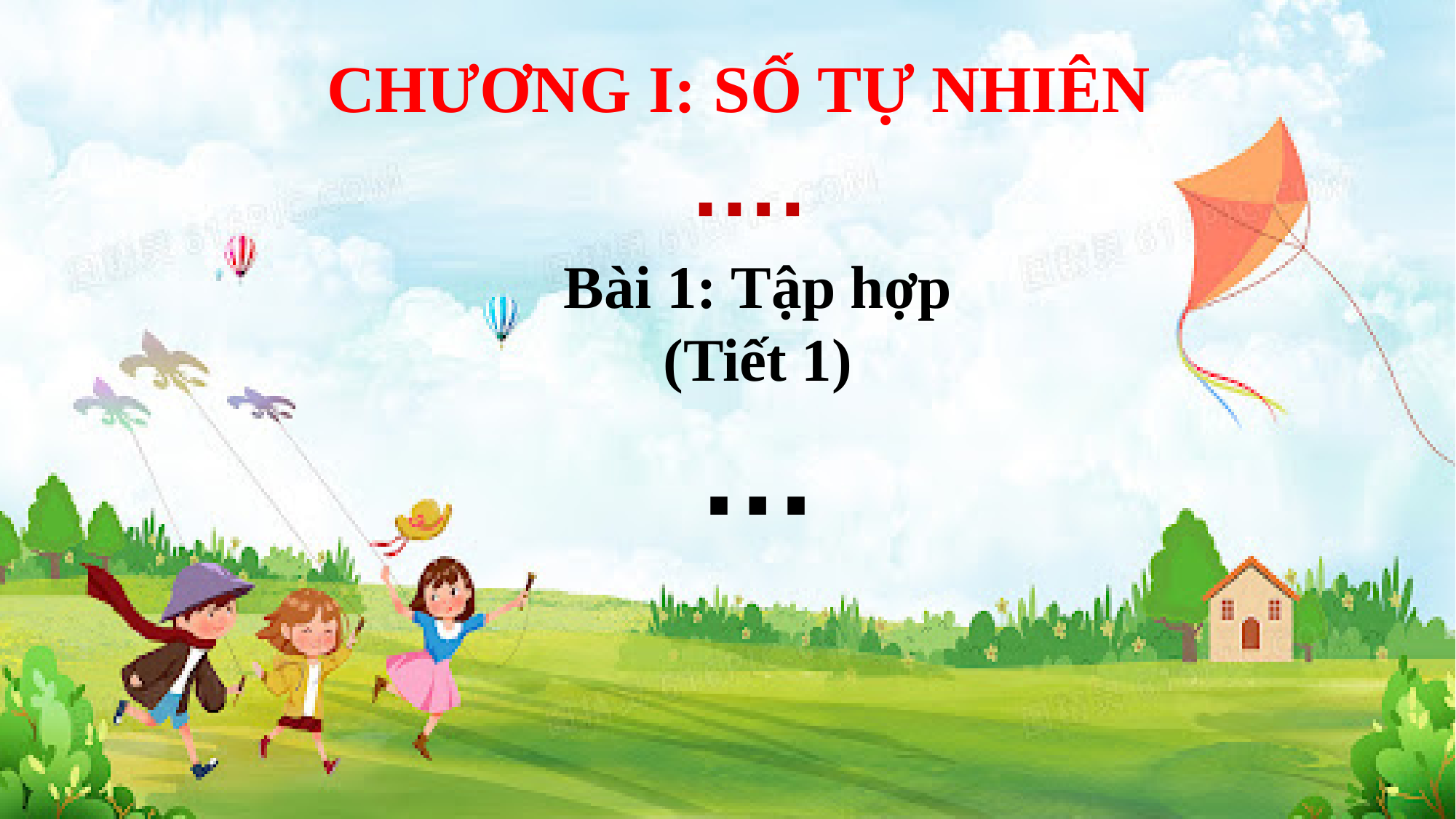

CHƯƠNG I: SỐ TỰ NHIÊN
….
Bài 1: Tập hợp
(Tiết 1)
…